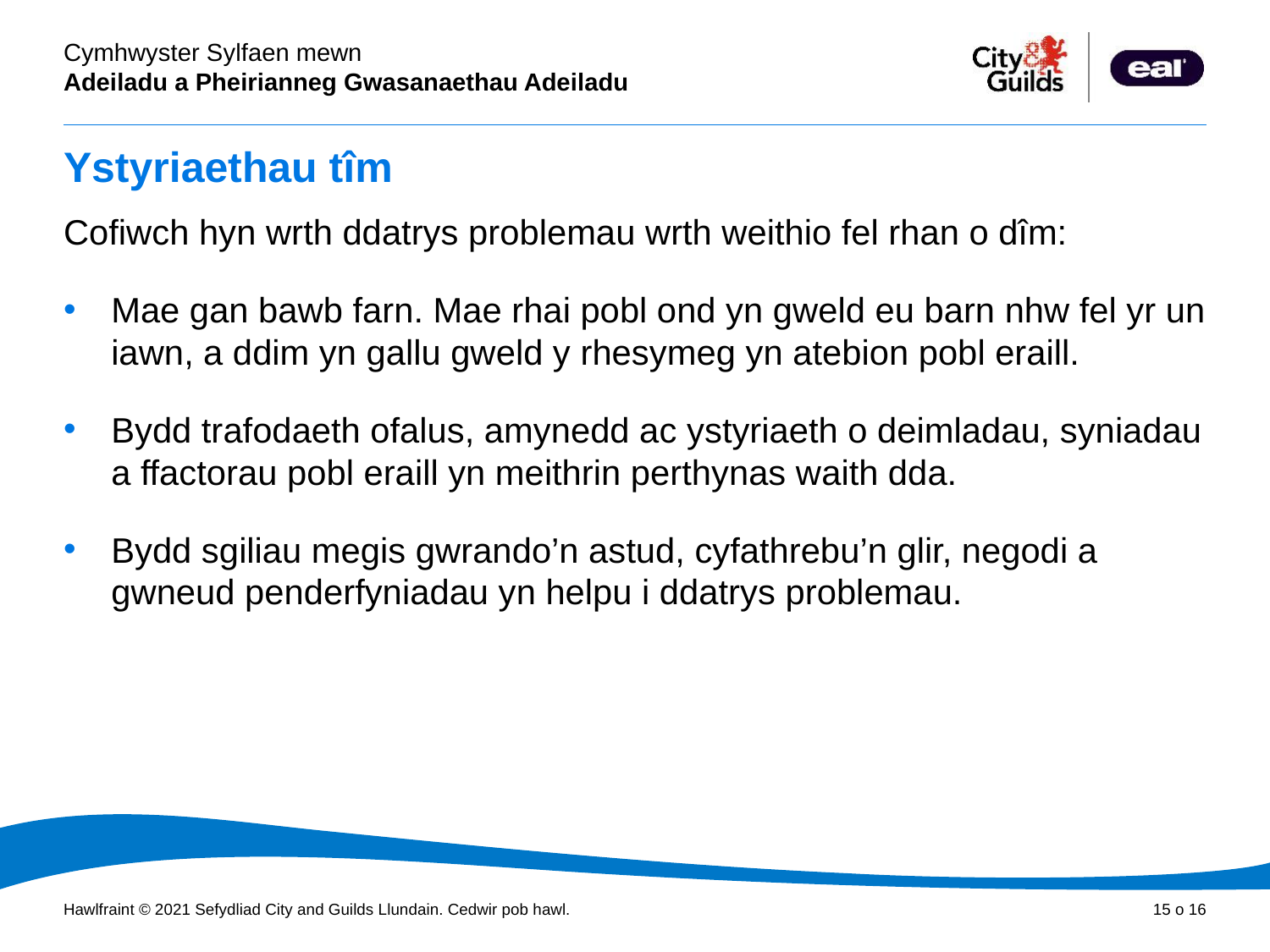

# Ystyriaethau tîm
Cofiwch hyn wrth ddatrys problemau wrth weithio fel rhan o dîm:
Mae gan bawb farn. Mae rhai pobl ond yn gweld eu barn nhw fel yr un iawn, a ddim yn gallu gweld y rhesymeg yn atebion pobl eraill.
Bydd trafodaeth ofalus, amynedd ac ystyriaeth o deimladau, syniadau a ffactorau pobl eraill yn meithrin perthynas waith dda.
Bydd sgiliau megis gwrando’n astud, cyfathrebu’n glir, negodi a gwneud penderfyniadau yn helpu i ddatrys problemau.